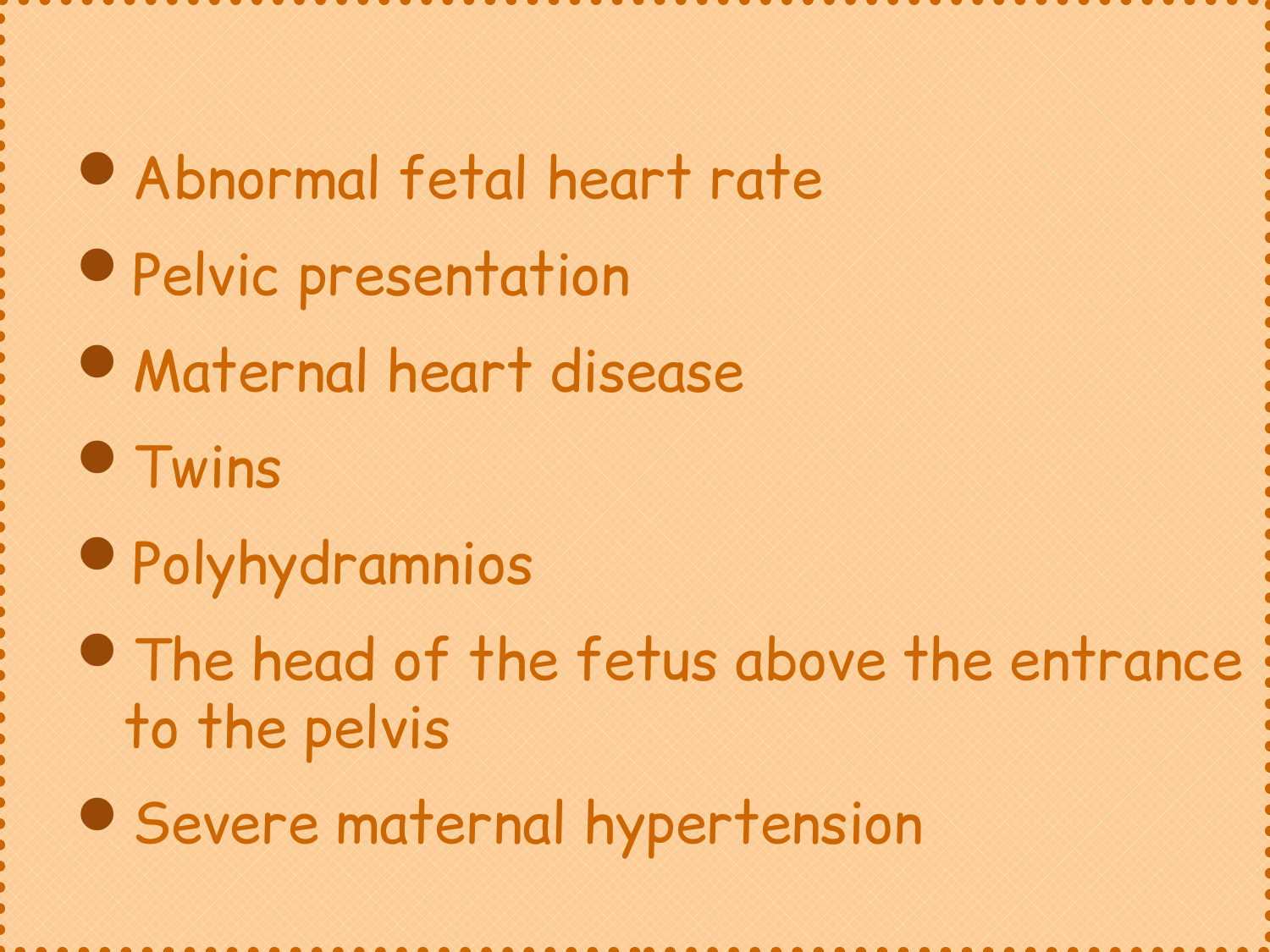

Abnormal fetal heart rate

Pelvic presentation

Maternal heart disease

Twins

Polyhydramnios

The head of the fetus above the entrance to the pelvis

Severe maternal hypertension

#